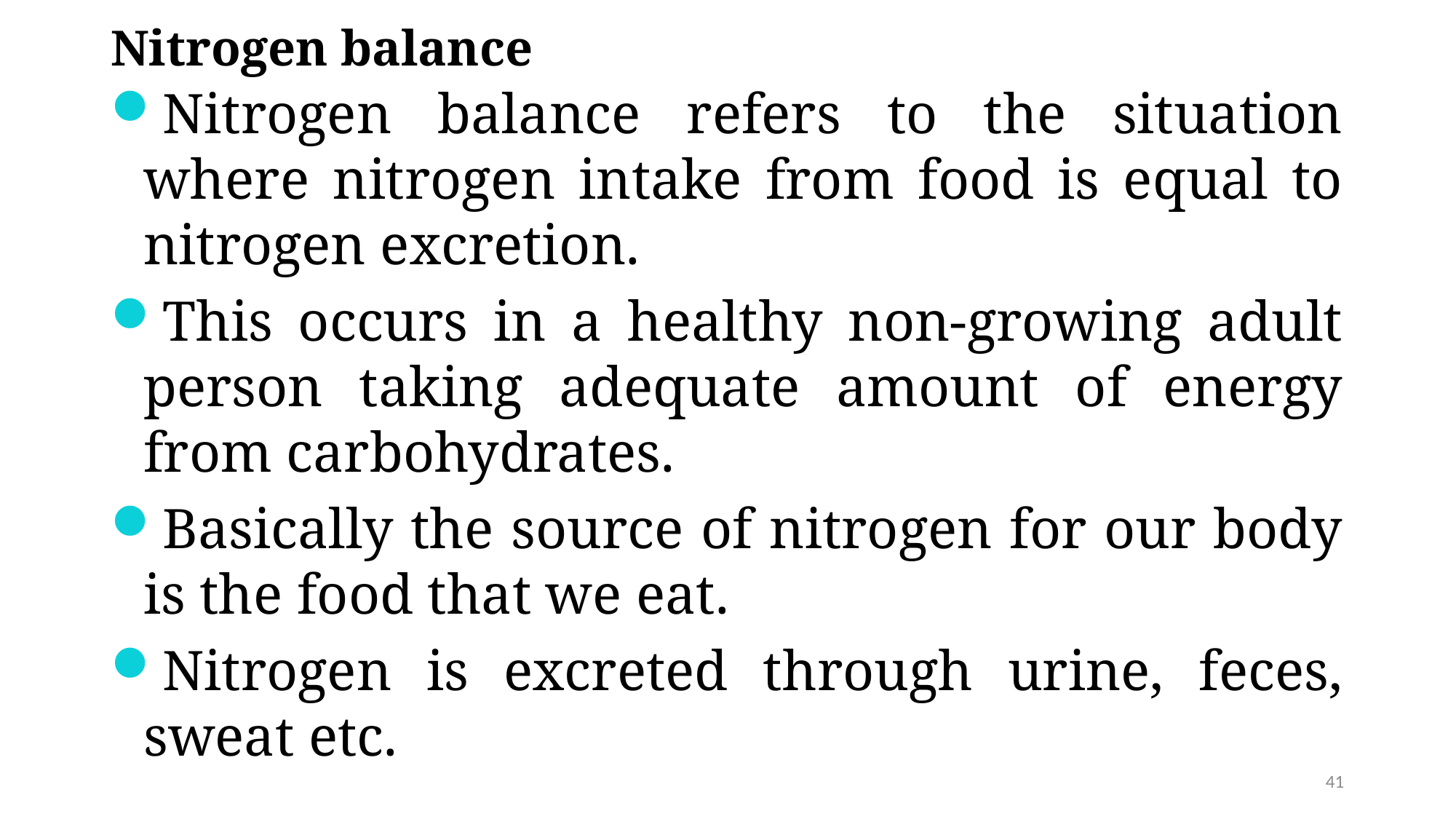

# Nitrogen balance
Nitrogen balance refers to the situation where nitrogen intake from food is equal to nitrogen excretion.
This occurs in a healthy non-growing adult person taking adequate amount of energy from carbohydrates.
Basically the source of nitrogen for our body is the food that we eat.
Nitrogen is excreted through urine, feces, sweat etc.

41